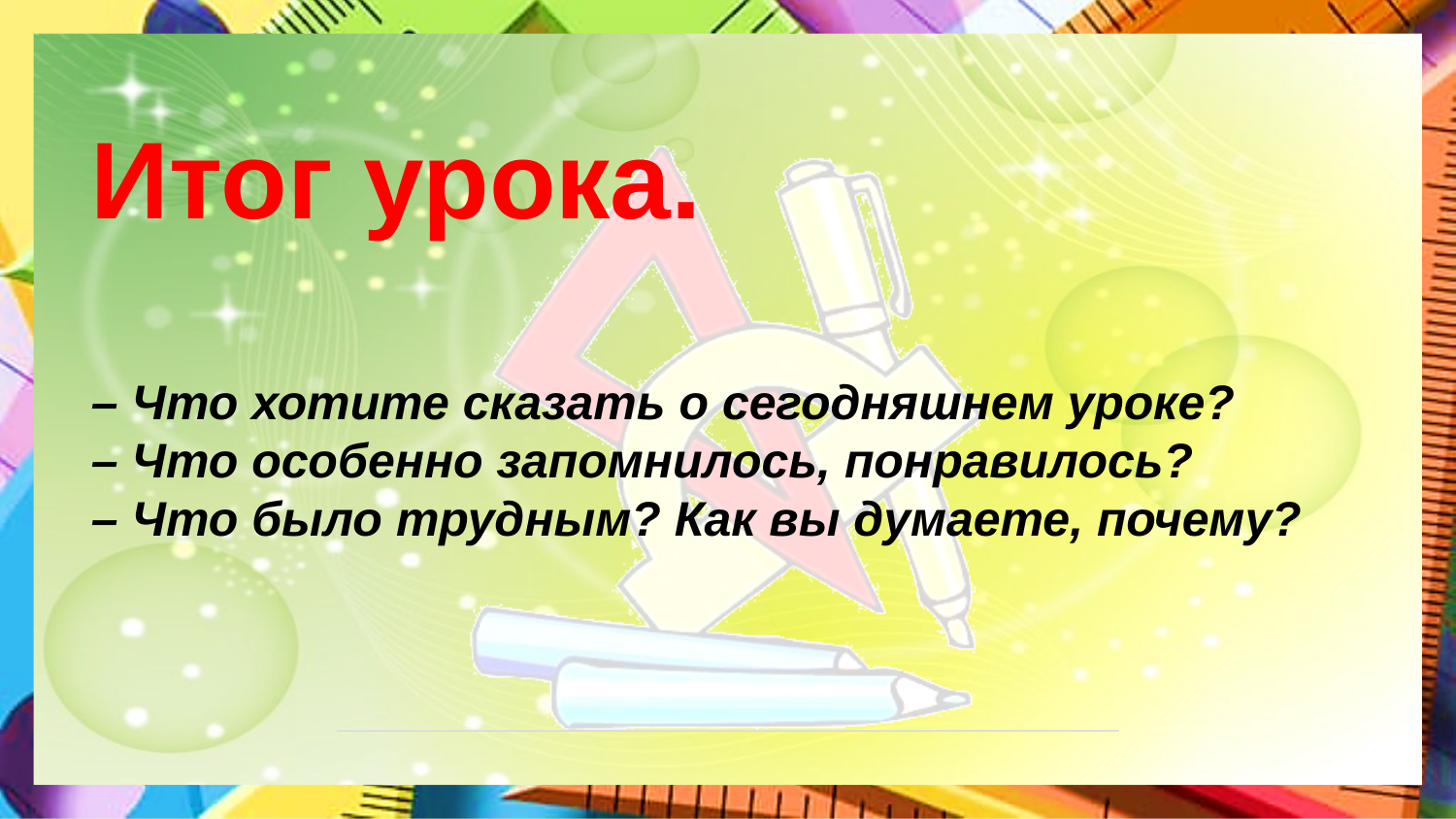

Итог урока.

– Что хотите сказать о сегодняшнем уроке?
– Что особенно запомнилось, понравилось?
– Что было трудным? Как вы думаете, почему?